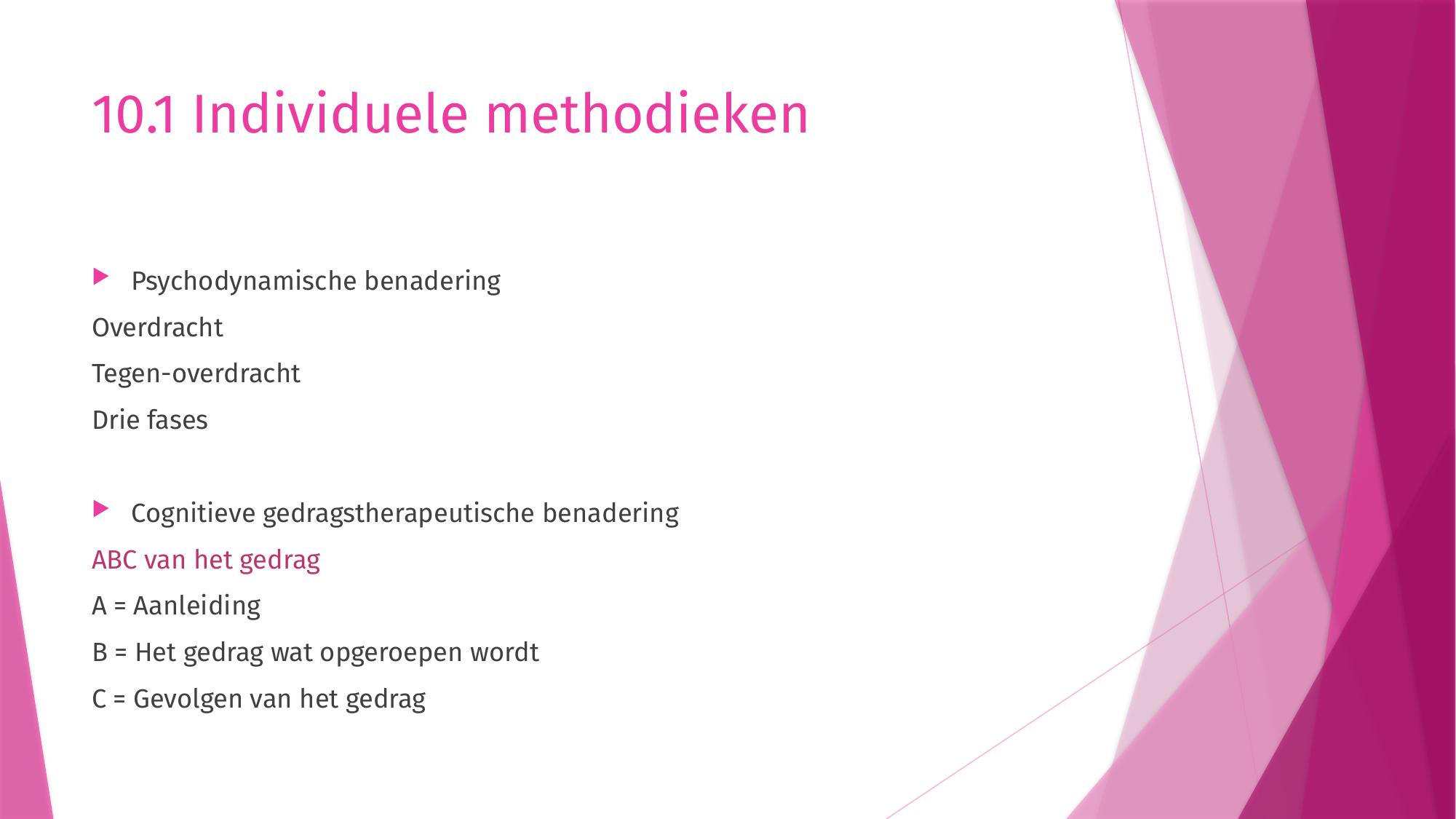

# 10.1 Individuele methodieken
Psychodynamische benadering
Overdracht
Tegen-overdracht
Drie fases

Cognitieve gedragstherapeutische benadering
ABC van het gedrag
A = Aanleiding
B = Het gedrag wat opgeroepen wordt
C = Gevolgen van het gedrag